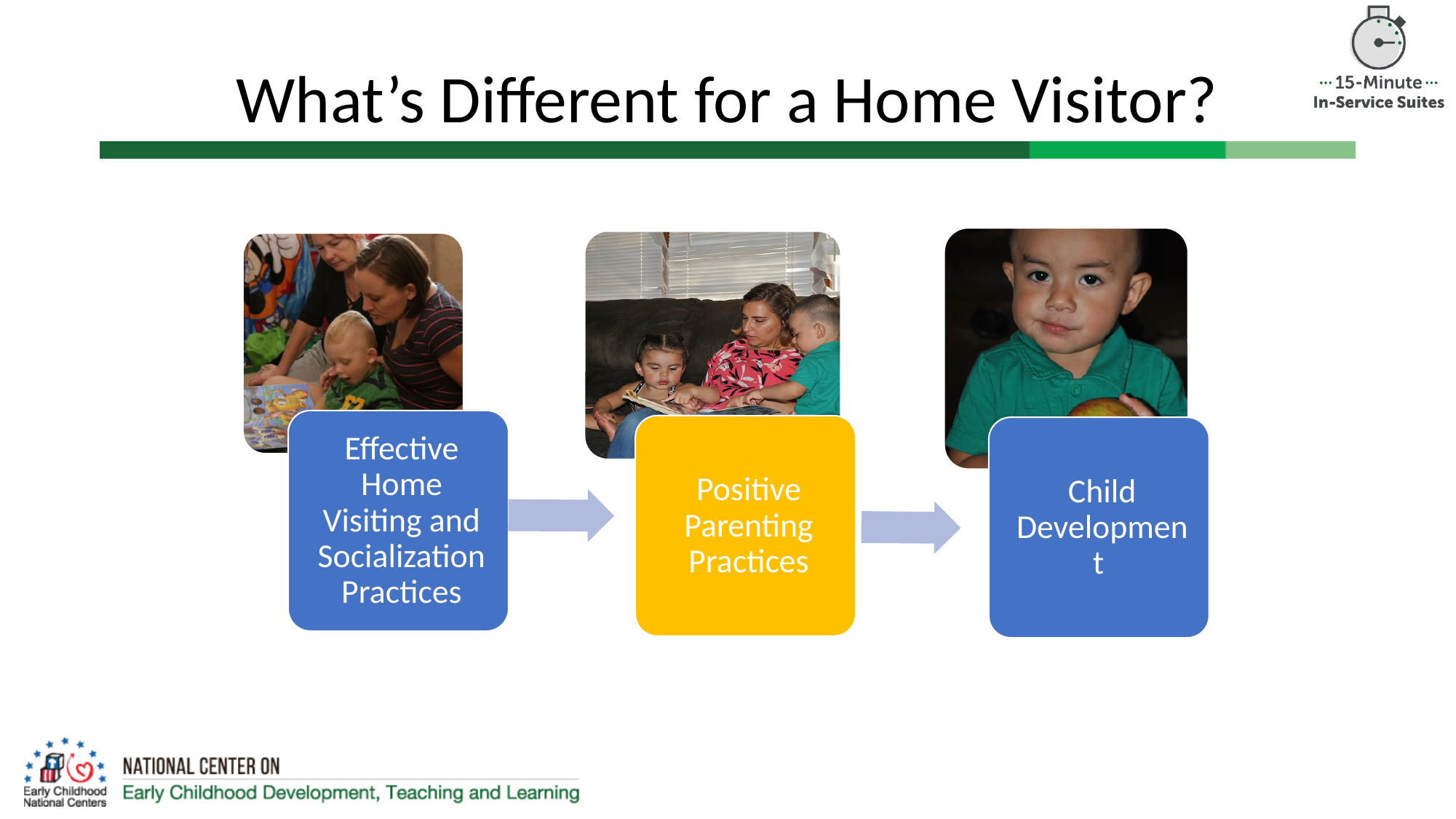

# What’s Different for a Home Visitor?
Effective Home Visiting and Socialization Practices

Positive Parenting Practices

Child Development